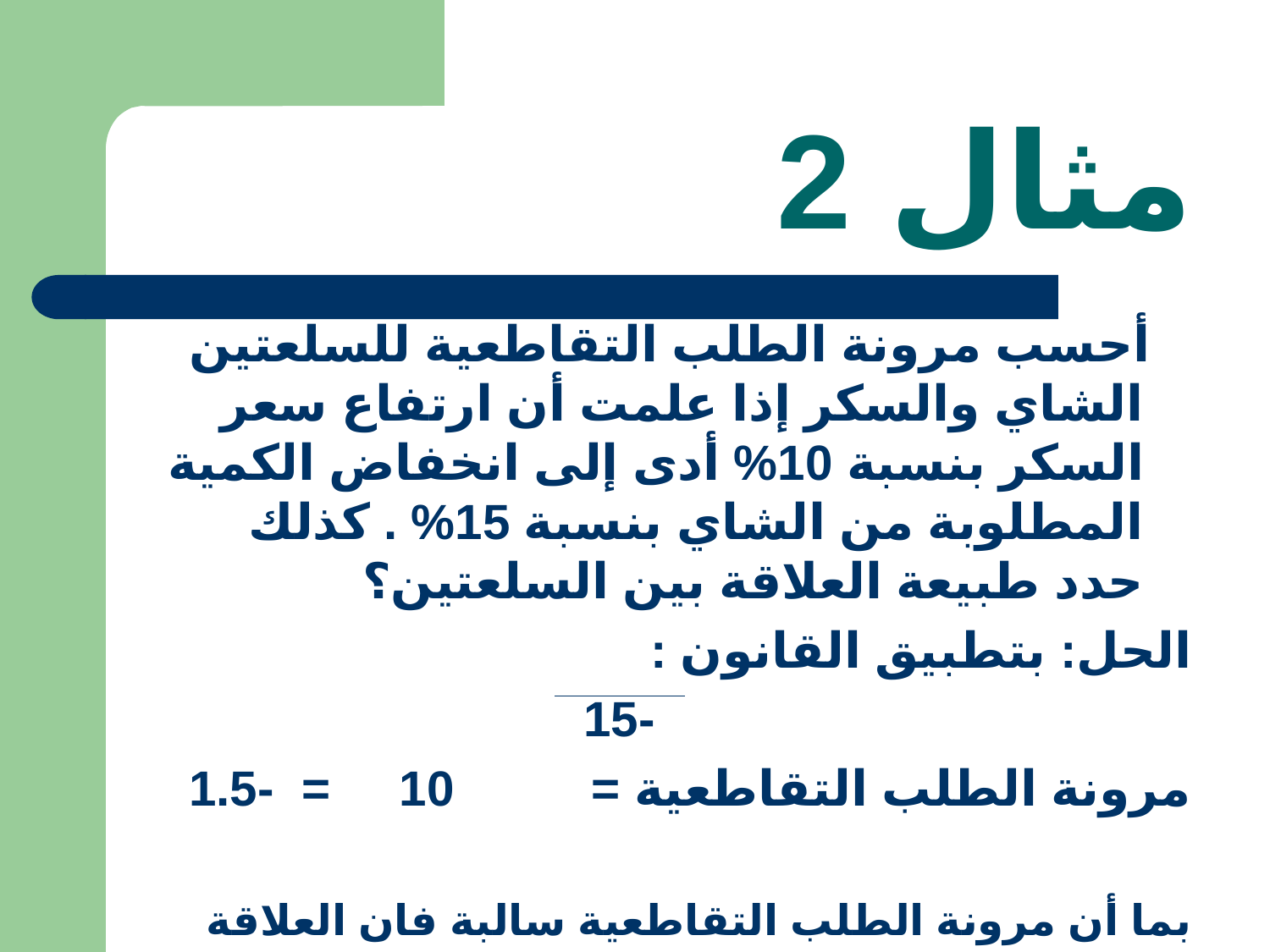

# مثال 2
   أحسب مرونة الطلب التقاطعية للسلعتين الشاي والسكر إذا علمت أن ارتفاع سعر السكر بنسبة 10% أدى إلى انخفاض الكمية المطلوبة من الشاي بنسبة 15% . كذلك حدد طبيعة العلاقة بين السلعتين؟
الحل: بتطبيق القانون :
                                       -15
مرونة الطلب التقاطعية =          10     =  -1.5

بما أن مرونة الطلب التقاطعية سالبة فان العلاقة بين السلعتين تكاملية او السلعتين متكاملتين.